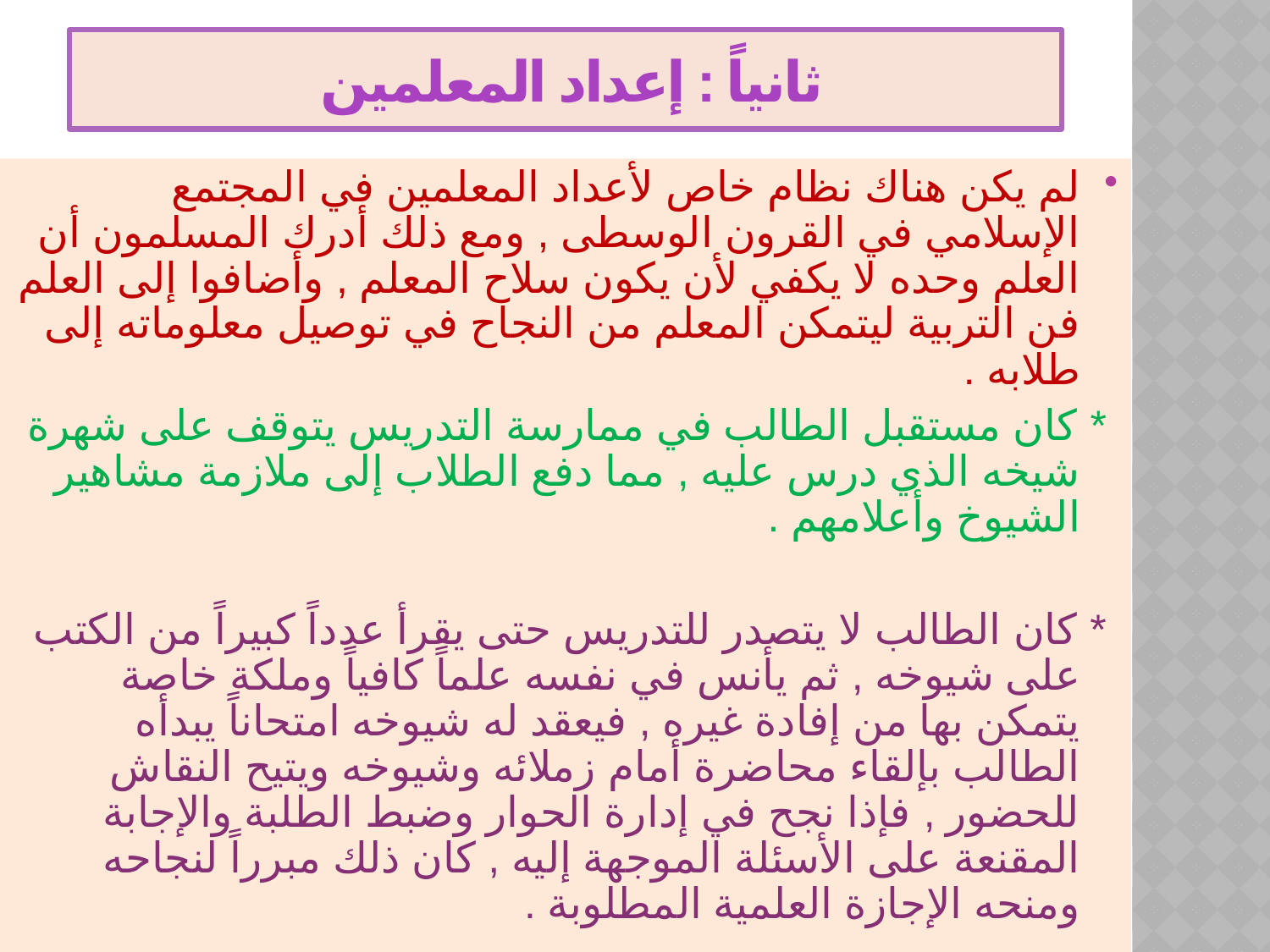

# ثانياً : إعداد المعلمين
لم يكن هناك نظام خاص لأعداد المعلمين في المجتمع الإسلامي في القرون الوسطى , ومع ذلك أدرك المسلمون أن العلم وحده لا يكفي لأن يكون سلاح المعلم , وأضافوا إلى العلم فن التربية ليتمكن المعلم من النجاح في توصيل معلوماته إلى طلابه .
 * كان مستقبل الطالب في ممارسة التدريس يتوقف على شهرة شيخه الذي درس عليه , مما دفع الطلاب إلى ملازمة مشاهير الشيوخ وأعلامهم .

 * كان الطالب لا يتصدر للتدريس حتى يقرأ عدداً كبيراً من الكتب على شيوخه , ثم يأنس في نفسه علماً كافياً وملكة خاصة يتمكن بها من إفادة غيره , فيعقد له شيوخه امتحاناً يبدأه الطالب بإلقاء محاضرة أمام زملائه وشيوخه ويتيح النقاش للحضور , فإذا نجح في إدارة الحوار وضبط الطلبة والإجابة المقنعة على الأسئلة الموجهة إليه , كان ذلك مبرراً لنجاحه ومنحه الإجازة العلمية المطلوبة .